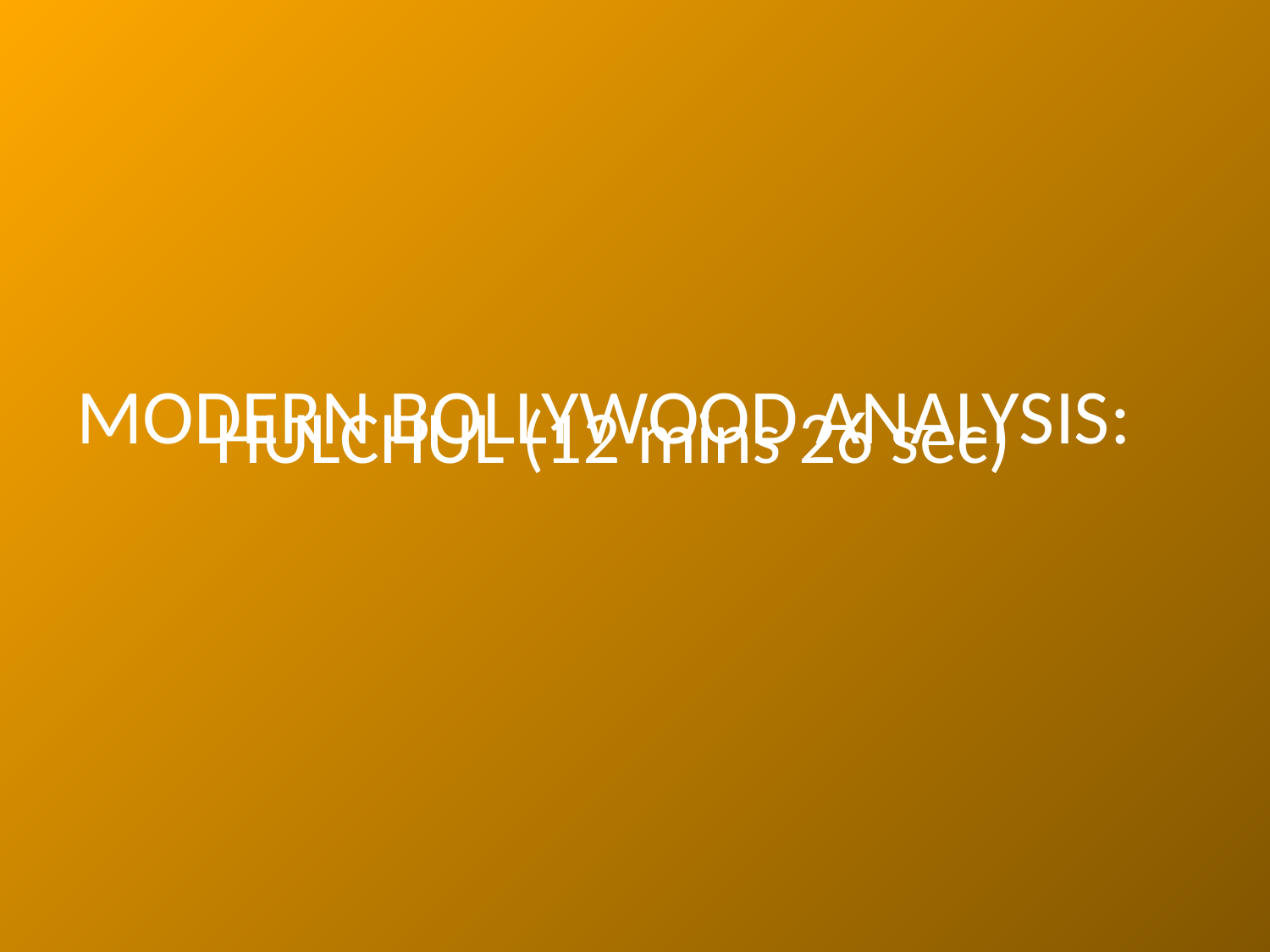

# Modern Bollywood Analysis:
HULCHUL (12 mins 26 sec)